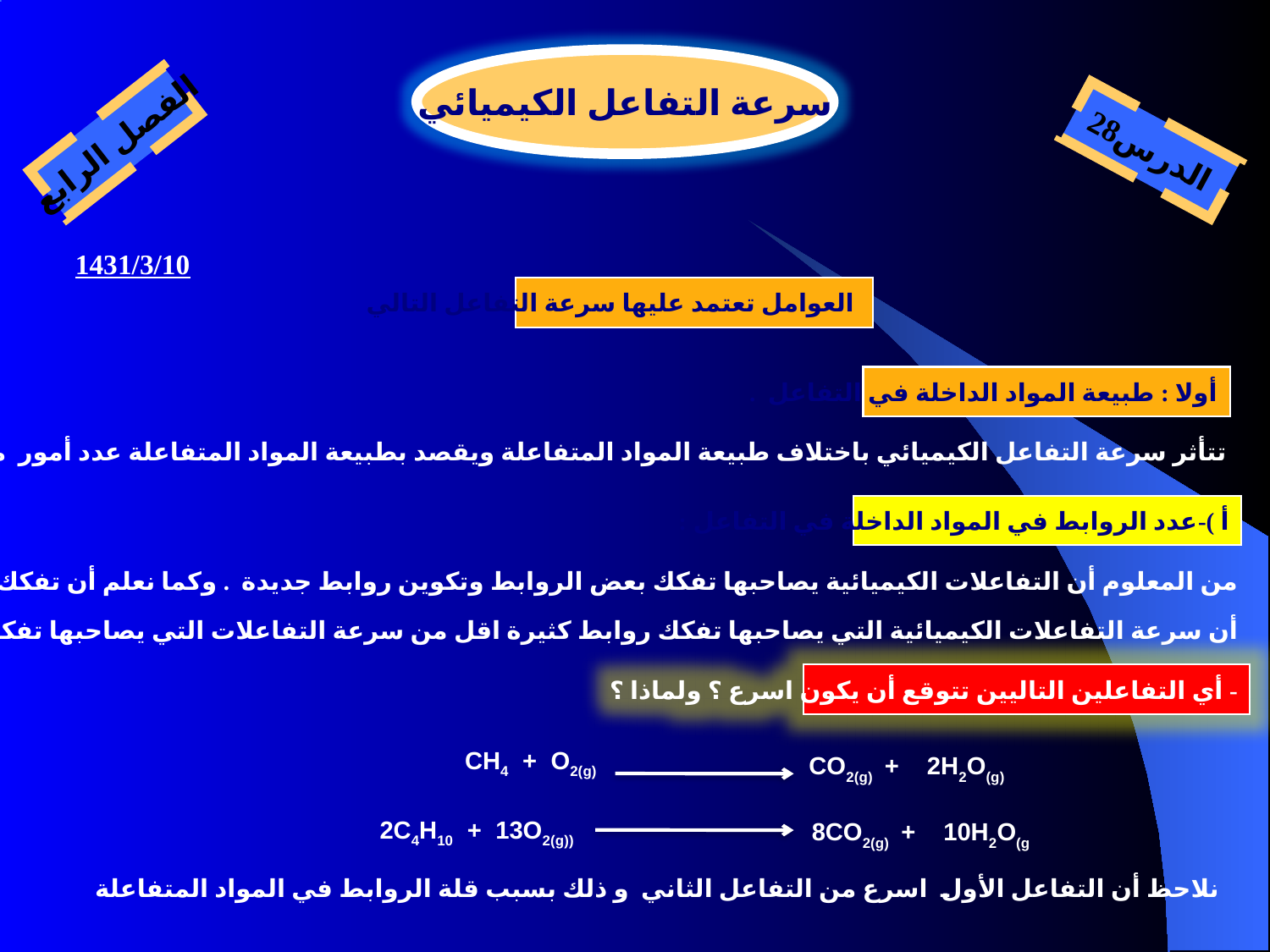

سرعة التفاعل الكيميائي
الفصل الرابع
الدرس28
1431/3/10
 العوامل تعتمد عليها سرعة التفاعل التالي
أولا : طبيعة المواد الداخلة في التفاعل  .
تتأثر سرعة التفاعل الكيميائي باختلاف طبيعة المواد المتفاعلة ويقصد بطبيعة المواد المتفاعلة عدد أمور  منها  :
أ )-عدد الروابط في المواد الداخلة في التفاعل :
من المعلوم أن التفاعلات الكيميائية يصاحبها تفكك بعض الروابط وتكوين روابط جديدة  . وكما نعلم أن تفكك الروابط أمر غير مرغوب فيه لذالك نتوقع :
أن سرعة التفاعلات الكيميائية التي يصاحبها تفكك روابط كثيرة اقل من سرعة التفاعلات التي يصاحبها تفكك روابط اقل  .
- أي التفاعلين التاليين تتوقع أن يكون اسرع ؟ ولماذا ؟
CH4  +  O2(g)
CO2(g)   +    2H2O(g)
2C4H10  +  13O2(g))
8CO2(g)   +    10H2O(g
نلاحظ أن التفاعل الأول  اسرع من التفاعل الثاني  و ذلك بسبب قلة الروابط في المواد المتفاعلة